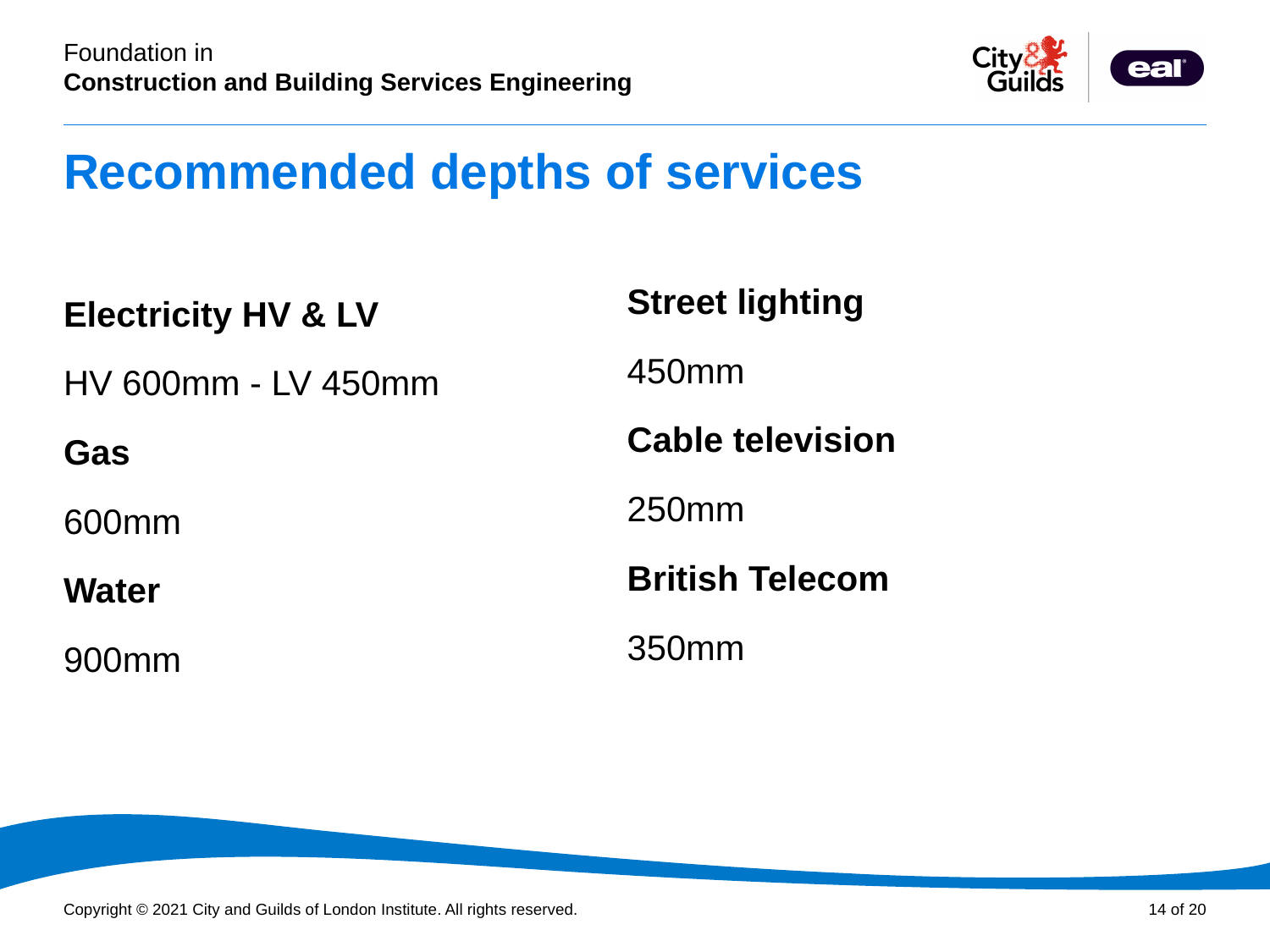

# Recommended depths of services

Street lighting
450mm
Cable television
250mm
British Telecom
350mm

Electricity HV & LV
HV 600mm - LV 450mm
Gas
600mm
Water
900mm